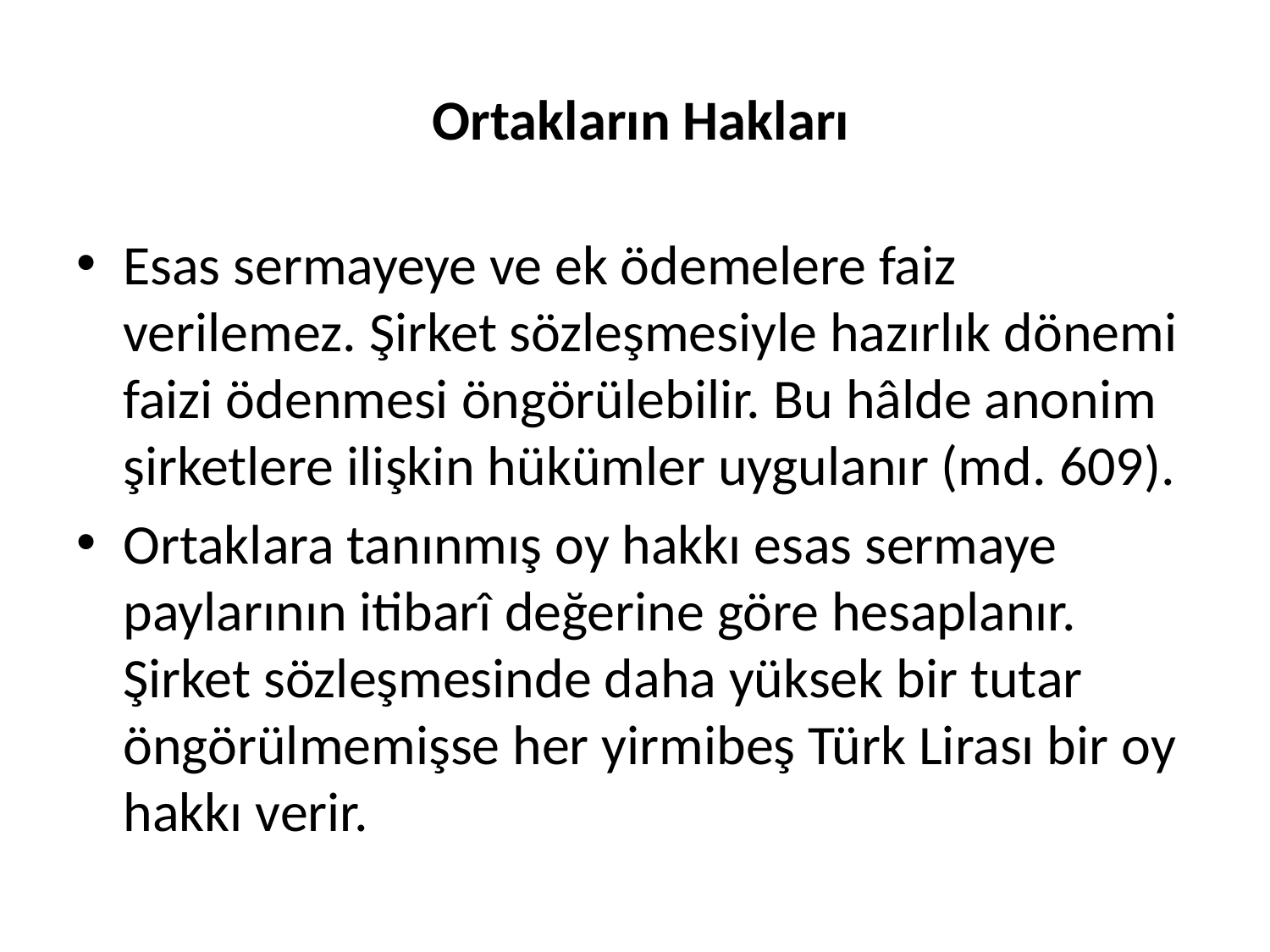

# Ortakların Hakları
Esas sermayeye ve ek ödemelere faiz verilemez. Şirket sözleşmesiyle hazırlık dönemi faizi ödenmesi öngörülebilir. Bu hâlde anonim şirketlere ilişkin hükümler uygulanır (md. 609).
Ortaklara tanınmış oy hakkı esas sermaye paylarının itibarî değerine göre hesaplanır. Şirket sözleşmesinde daha yüksek bir tutar öngörülmemişse her yirmibeş Türk Lirası bir oy hakkı verir.